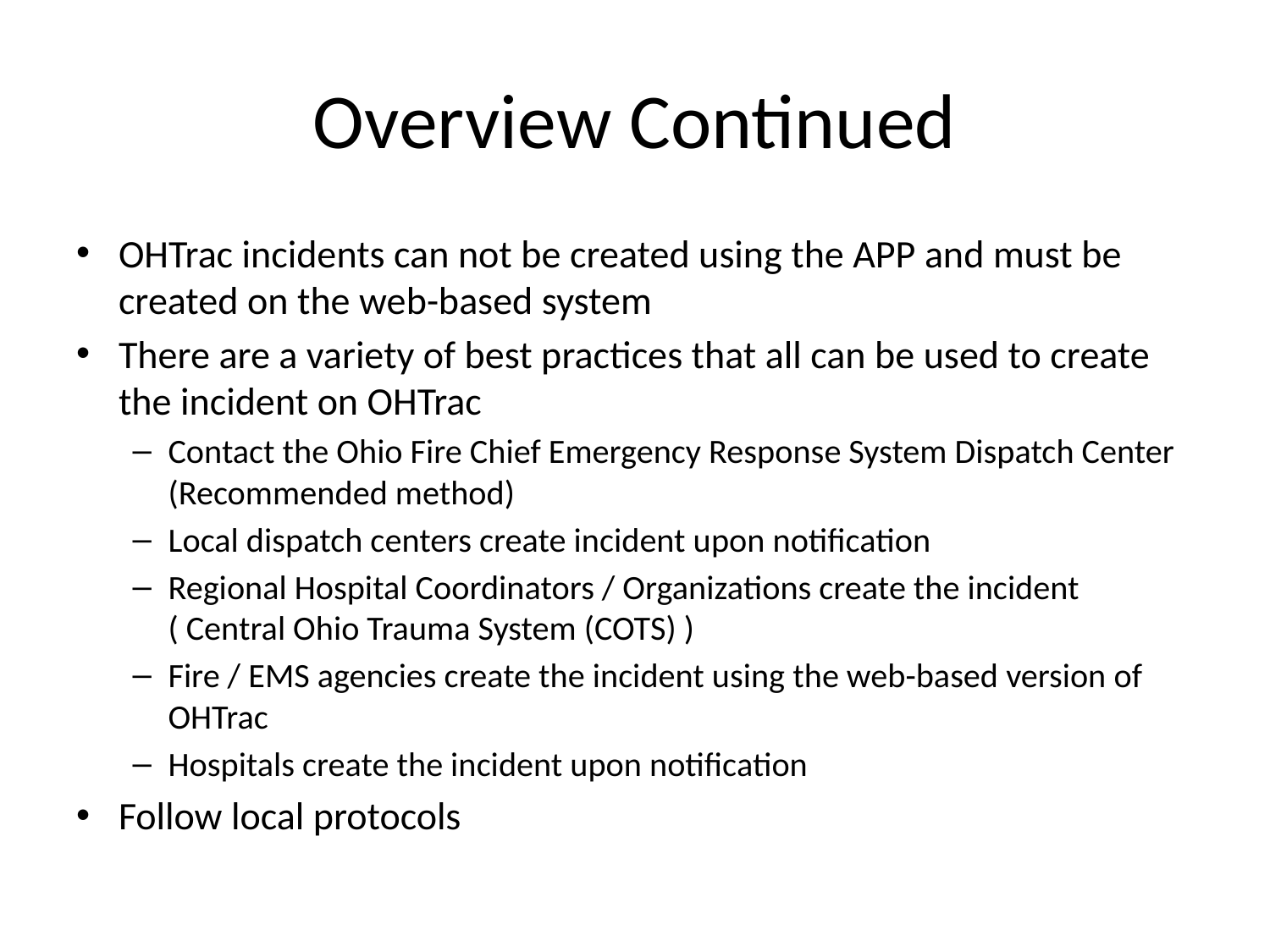

# Overview Continued
OHTrac incidents can not be created using the APP and must be created on the web-based system
There are a variety of best practices that all can be used to create the incident on OHTrac
Contact the Ohio Fire Chief Emergency Response System Dispatch Center (Recommended method)
Local dispatch centers create incident upon notification
Regional Hospital Coordinators / Organizations create the incident ( Central Ohio Trauma System (COTS) )
Fire / EMS agencies create the incident using the web-based version of OHTrac
Hospitals create the incident upon notification
Follow local protocols